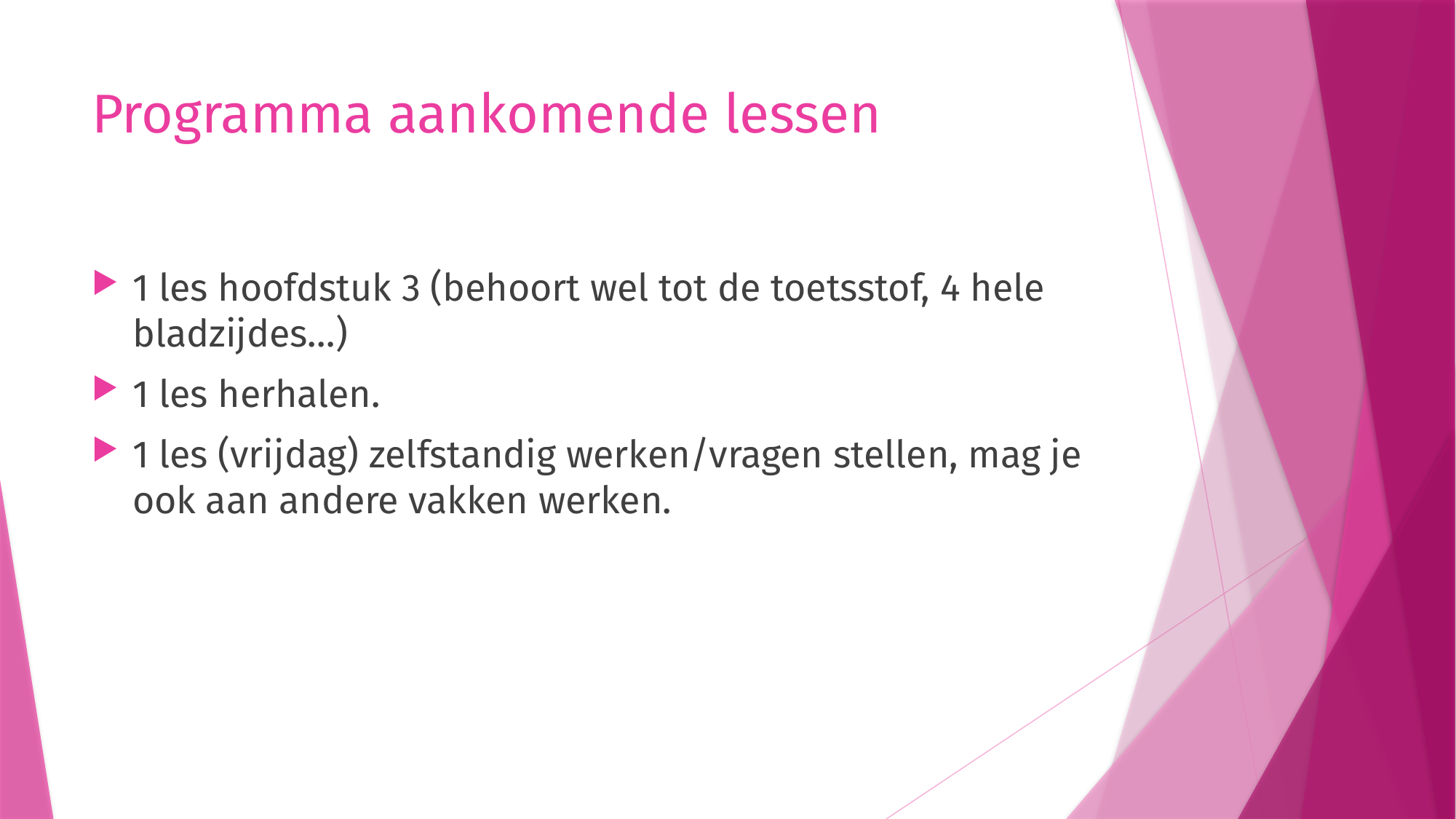

# Programma aankomende lessen
1 les hoofdstuk 3 (behoort wel tot de toetsstof, 4 hele bladzijdes…)
1 les herhalen.
1 les (vrijdag) zelfstandig werken/vragen stellen, mag je ook aan andere vakken werken.